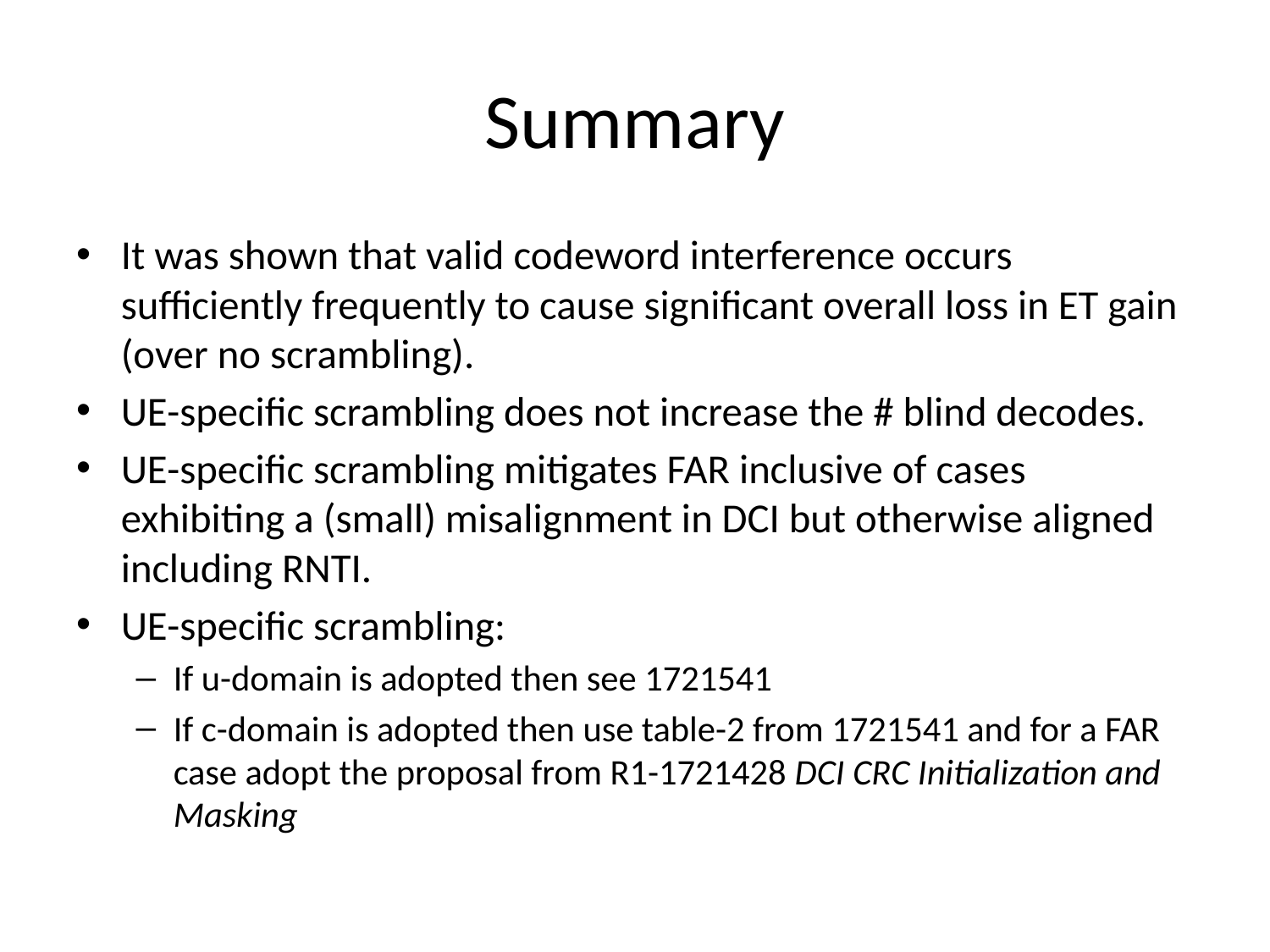

# Summary
It was shown that valid codeword interference occurs sufficiently frequently to cause significant overall loss in ET gain (over no scrambling).
UE-specific scrambling does not increase the # blind decodes.
UE-specific scrambling mitigates FAR inclusive of cases exhibiting a (small) misalignment in DCI but otherwise aligned including RNTI.
UE-specific scrambling:
If u-domain is adopted then see 1721541
If c-domain is adopted then use table-2 from 1721541 and for a FAR case adopt the proposal from R1-1721428 DCI CRC Initialization and Masking